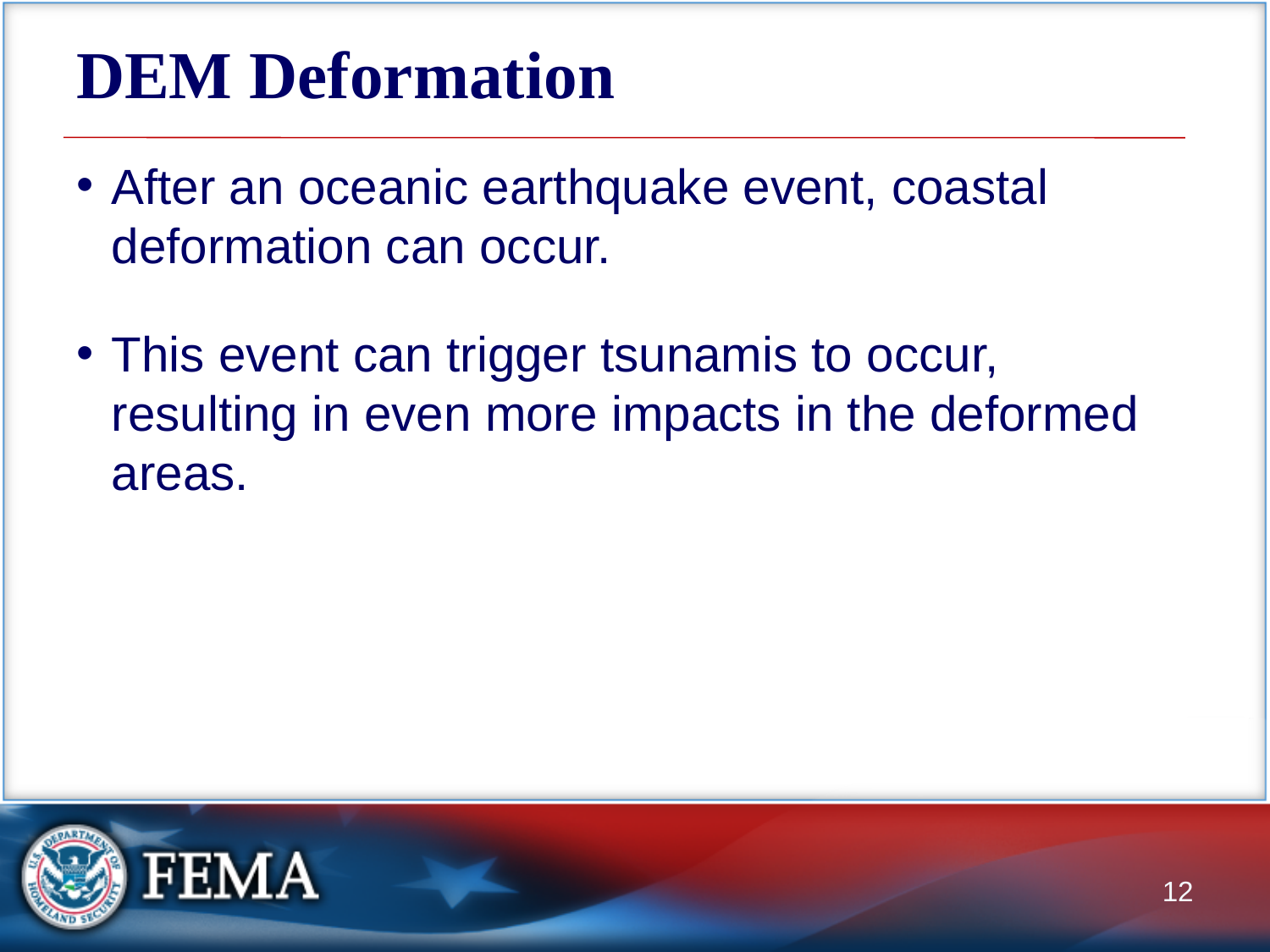

# DEM Deformation
After an oceanic earthquake event, coastal deformation can occur.
This event can trigger tsunamis to occur, resulting in even more impacts in the deformed areas.
12